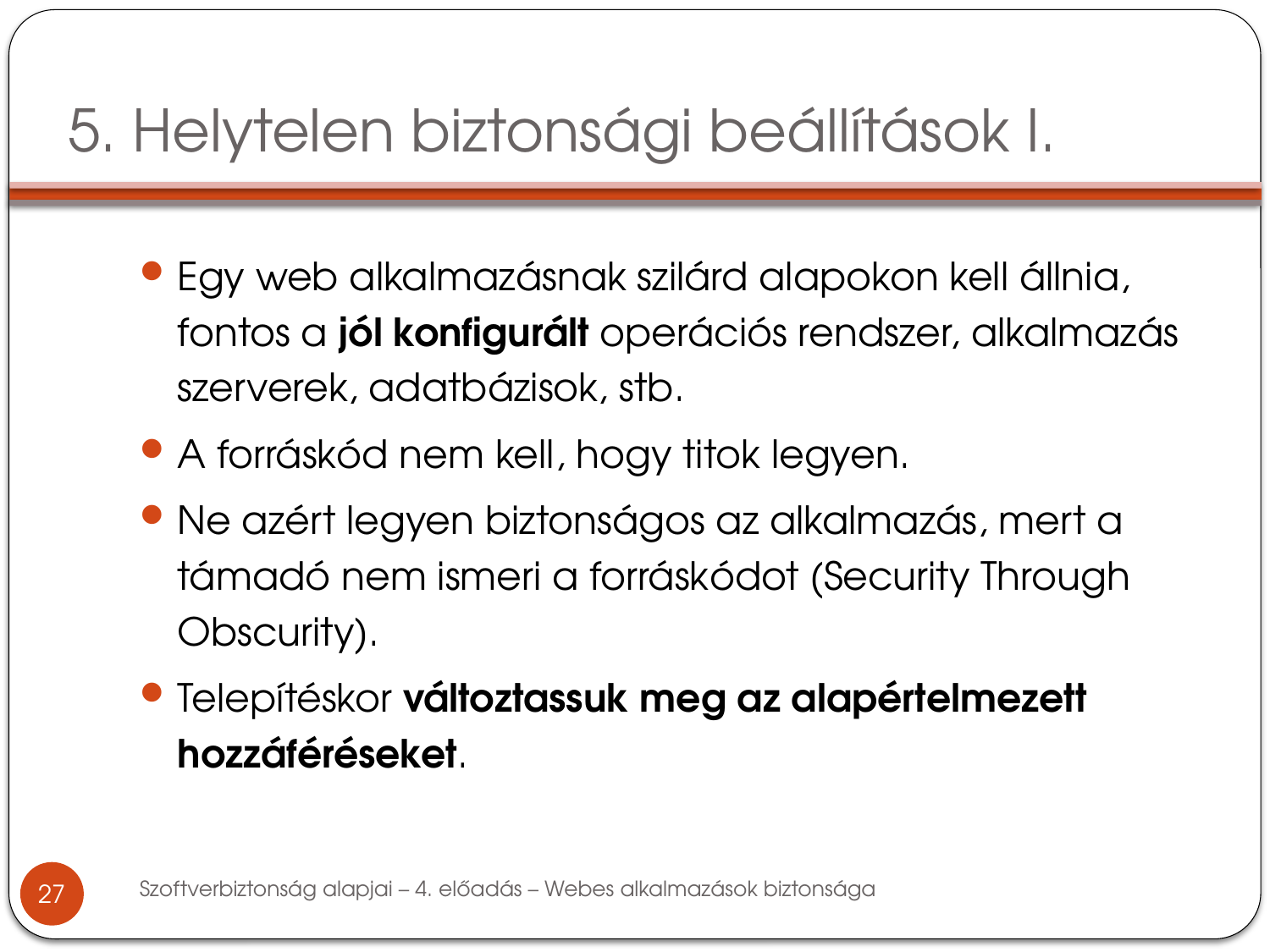

# 5. Helytelen biztonsági beállítások I.
Egy web alkalmazásnak szilárd alapokon kell állnia, fontos a jól konfigurált operációs rendszer, alkalmazás szerverek, adatbázisok, stb.
A forráskód nem kell, hogy titok legyen.
Ne azért legyen biztonságos az alkalmazás, mert a támadó nem ismeri a forráskódot (Security Through Obscurity).
Telepítéskor változtassuk meg az alapértelmezett hozzáféréseket.
Szoftverbiztonság alapjai – 4. előadás – Webes alkalmazások biztonsága
27